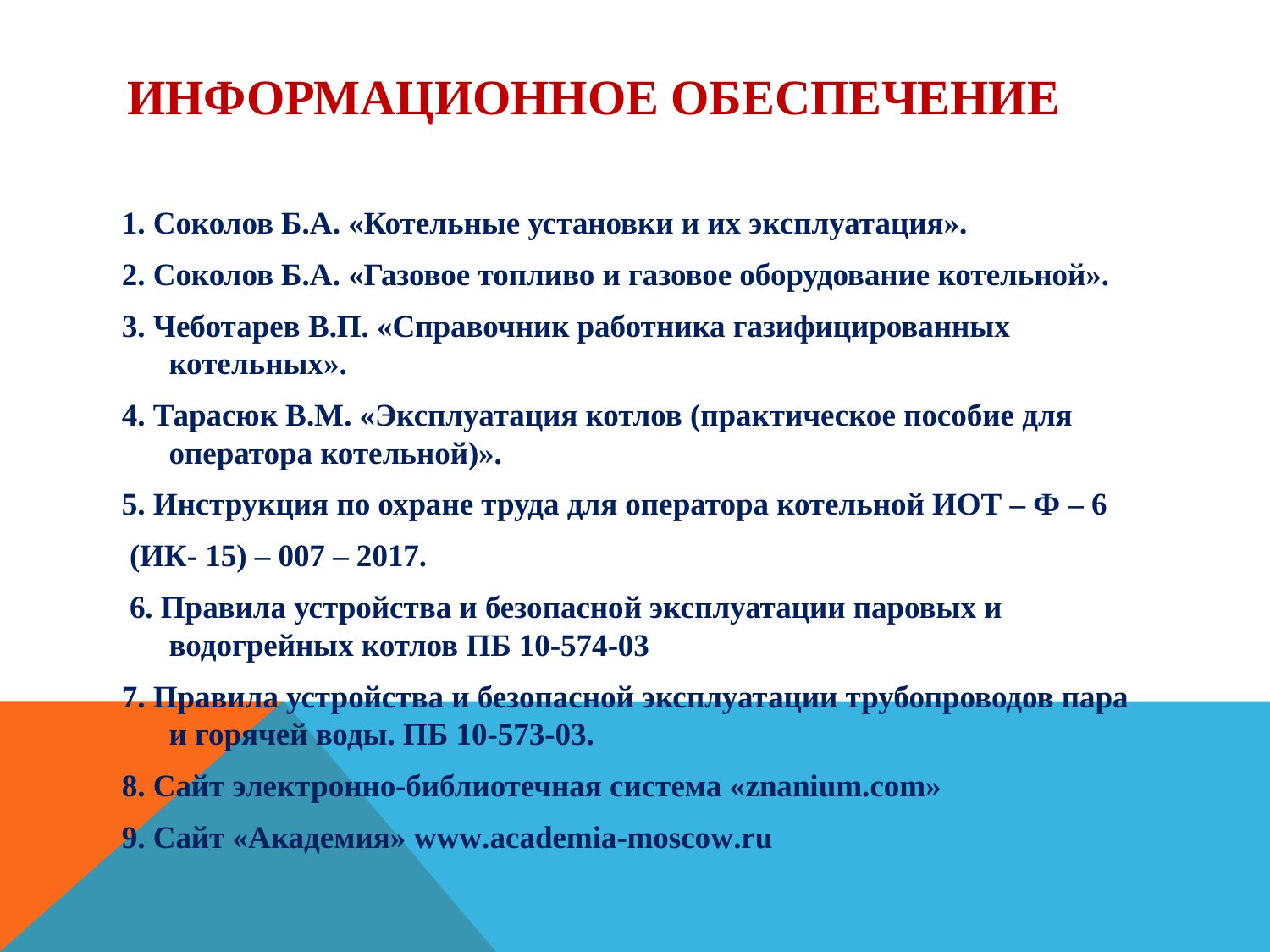

# Информационное обеспечение

1. Соколов Б.А. «Котельные установки и их эксплуатация».
2. Соколов Б.А. «Газовое топливо и газовое оборудование котельной».
3. Чеботарев В.П. «Справочник работника газифицированных котельных».
4. Тарасюк В.М. «Эксплуатация котлов (практическое пособие для оператора котельной)».
5. Инструкция по охране труда для оператора котельной ИОТ – Ф – 6
 (ИК- 15) – 007 – 2017.
 6. Правила устройства и безопасной эксплуатации паровых и водогрейных котлов ПБ 10-574-03
7. Правила устройства и безопасной эксплуатации трубопроводов пара и горячей воды. ПБ 10-573-03.
8. Сайт электронно-библиотечная система «znanium.com»
9. Сайт «Академия» www.academia-moscow.ru